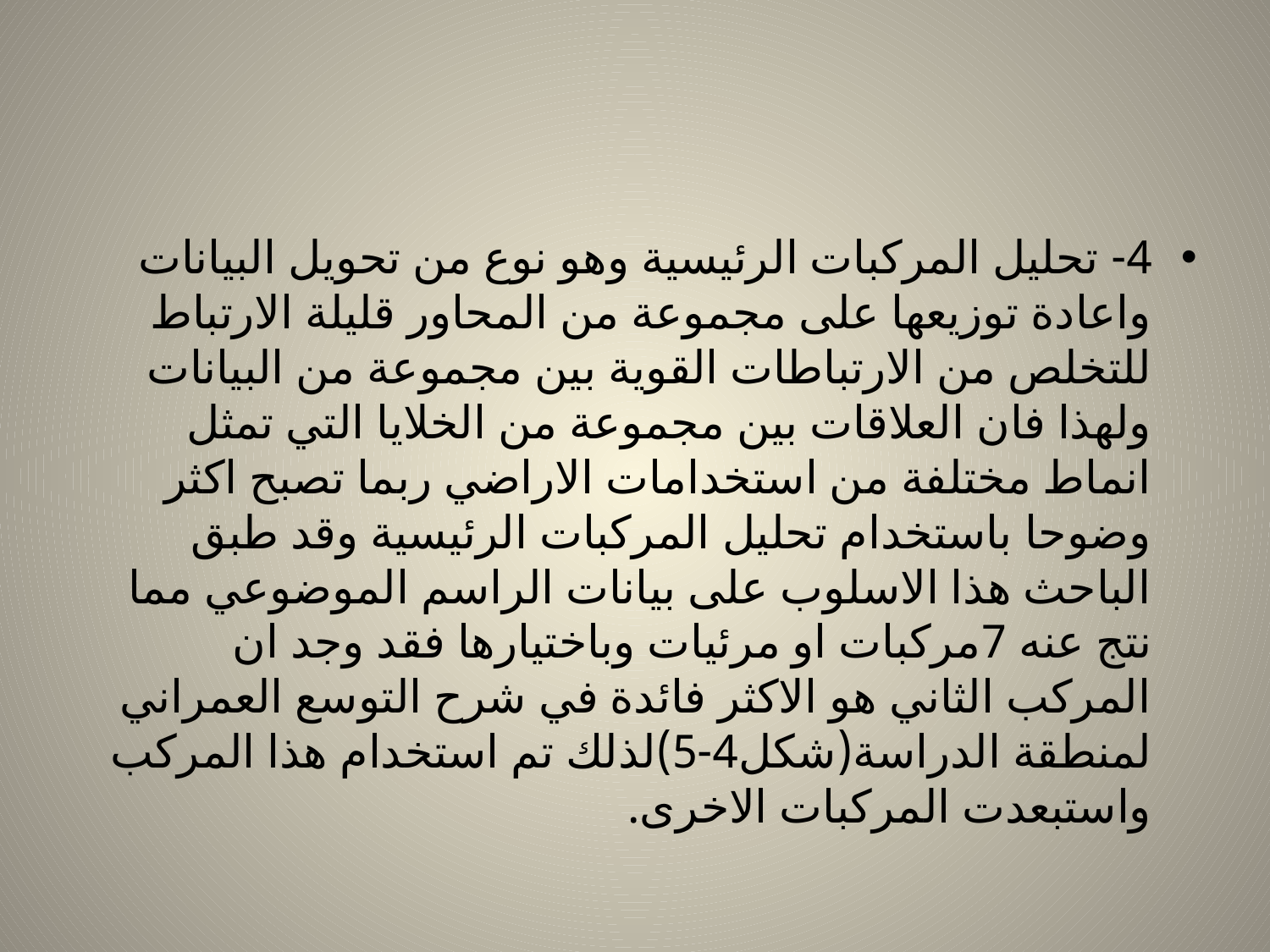

4- تحليل المركبات الرئيسية وهو نوع من تحويل البيانات واعادة توزيعها على مجموعة من المحاور قليلة الارتباط للتخلص من الارتباطات القوية بين مجموعة من البيانات ولهذا فان العلاقات بين مجموعة من الخلايا التي تمثل انماط مختلفة من استخدامات الاراضي ربما تصبح اكثر وضوحا باستخدام تحليل المركبات الرئيسية وقد طبق الباحث هذا الاسلوب على بيانات الراسم الموضوعي مما نتج عنه 7مركبات او مرئيات وباختيارها فقد وجد ان المركب الثاني هو الاكثر فائدة في شرح التوسع العمراني لمنطقة الدراسة(شكل4-5)لذلك تم استخدام هذا المركب واستبعدت المركبات الاخرى.